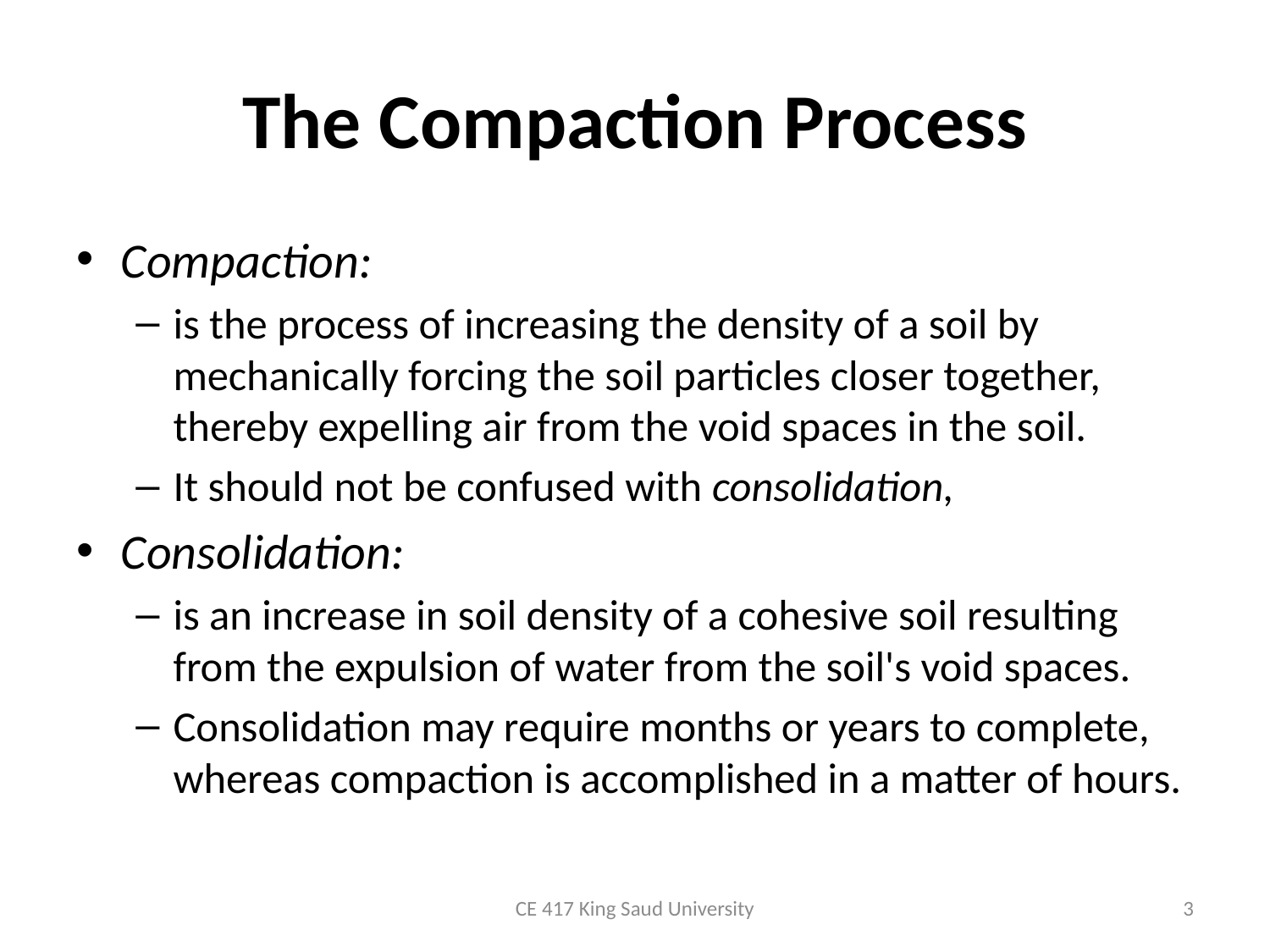

# The Compaction Process
Compaction:
is the process of increasing the density of a soil by mechanically forcing the soil particles closer together, thereby expelling air from the void spaces in the soil.
It should not be confused with consolidation,
Consolidation:
is an increase in soil density of a cohesive soil resulting from the expulsion of water from the soil's void spaces.
Consolidation may require months or years to complete, whereas compaction is accomplished in a matter of hours.
CE 417 King Saud University
3